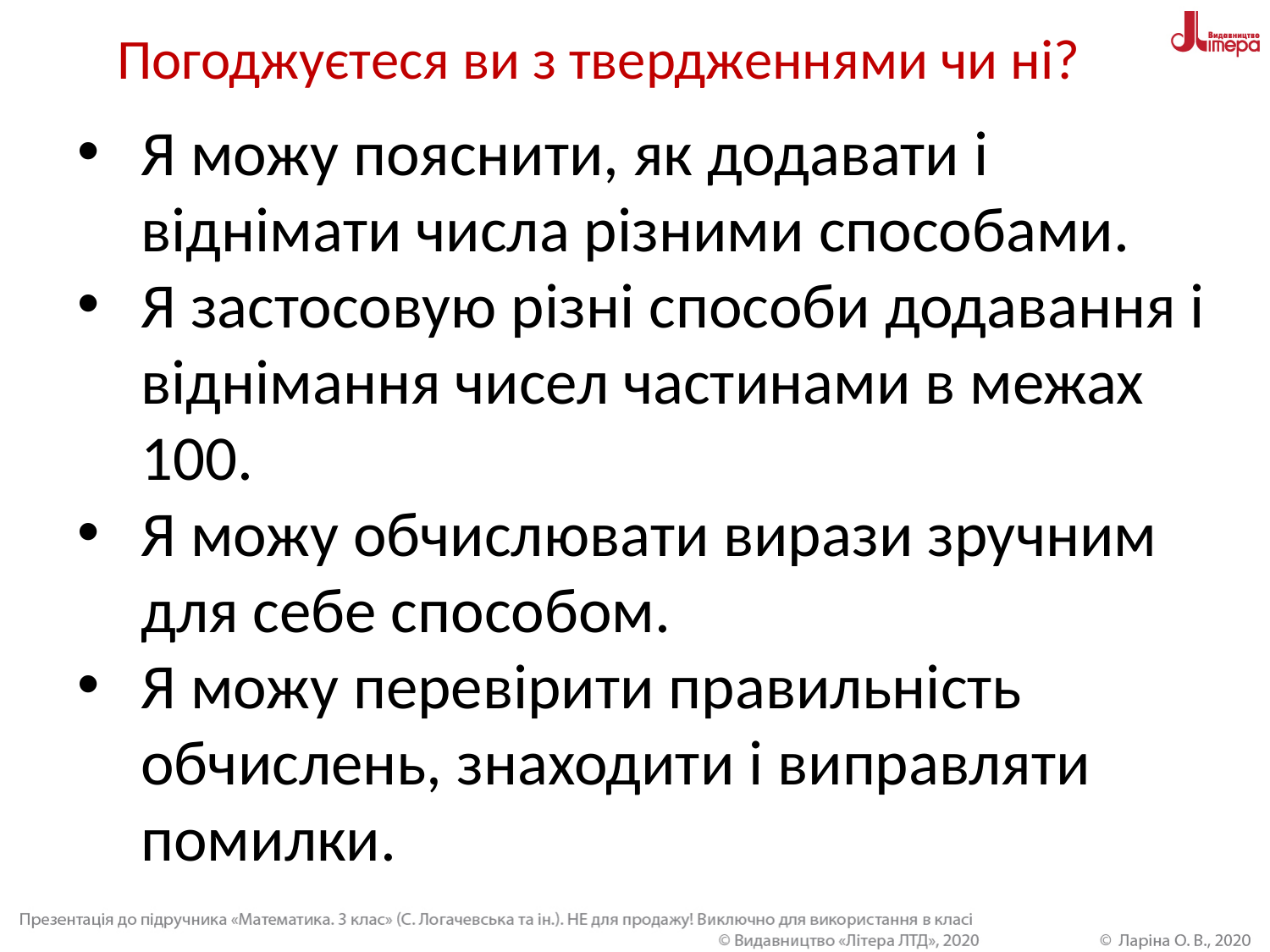

Погоджуєтеся ви з твердженнями чи ні?
Я можу пояснити, як додавати і віднімати числа різними способами.
Я застосовую різні способи додавання і віднімання чисел частинами в межах 100.
Я можу обчислювати вирази зручним для себе способом.
Я можу перевірити правильність обчислень, знаходити і виправляти помилки.